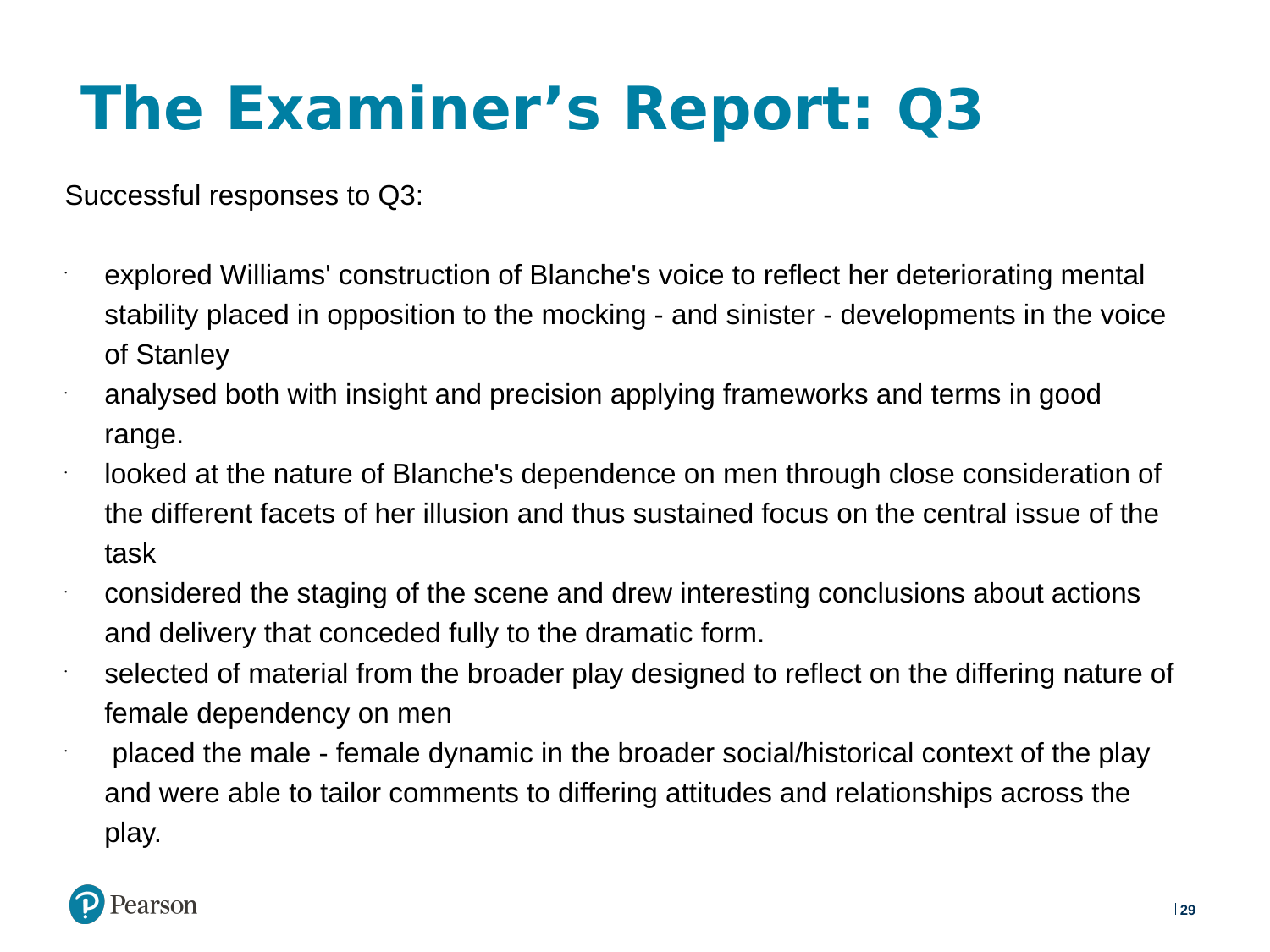

# The Examiner’s Report: Q3
Successful responses to Q3:

explored Williams' construction of Blanche's voice to reflect her deteriorating mental stability placed in opposition to the mocking - and sinister - developments in the voice of Stanley
analysed both with insight and precision applying frameworks and terms in good range.
looked at the nature of Blanche's dependence on men through close consideration of the different facets of her illusion and thus sustained focus on the central issue of the task
considered the staging of the scene and drew interesting conclusions about actions and delivery that conceded fully to the dramatic form.
selected of material from the broader play designed to reflect on the differing nature of female dependency on men
 placed the male - female dynamic in the broader social/historical context of the play and were able to tailor comments to differing attitudes and relationships across the play.

29